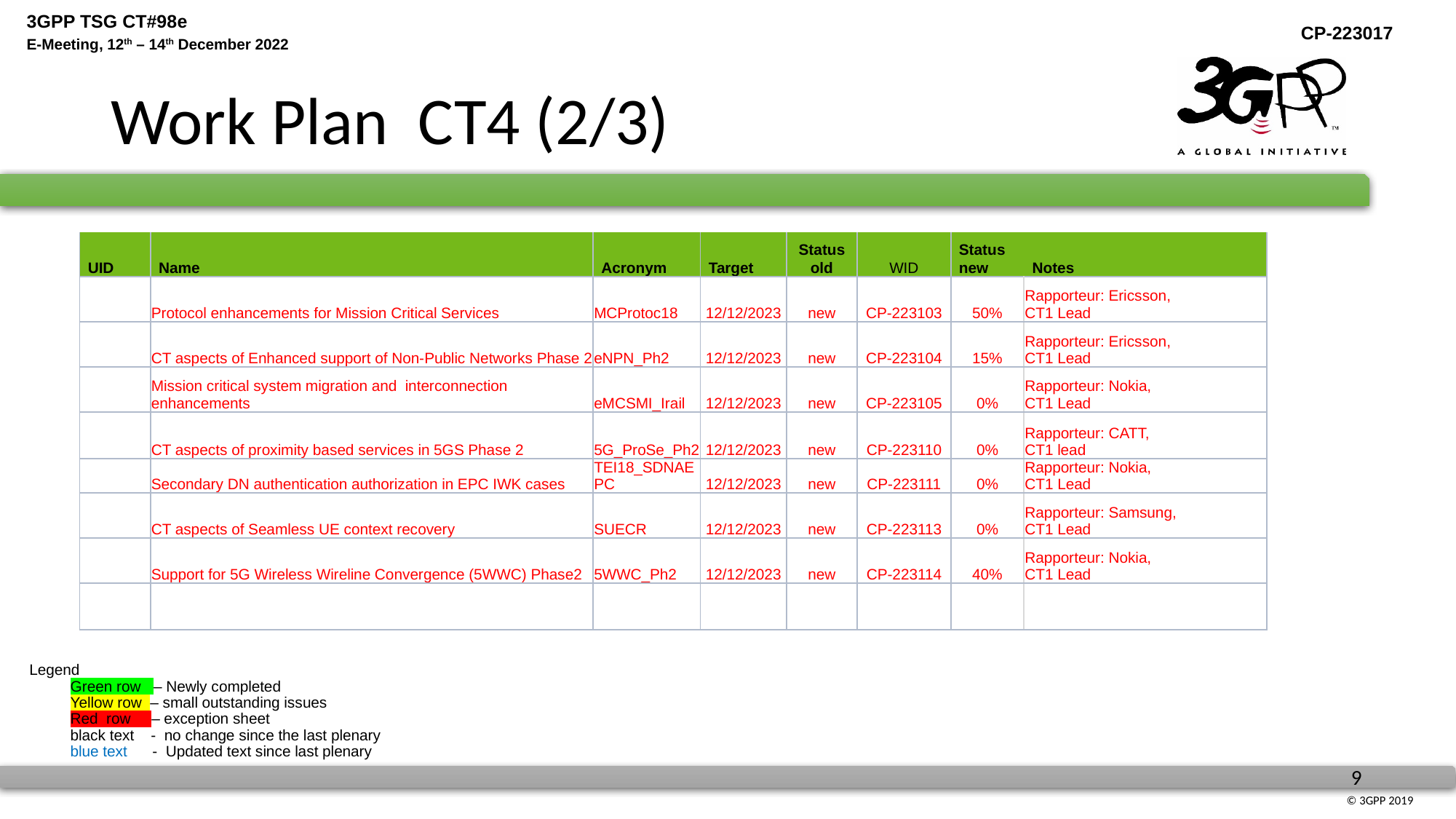

# Work Plan  CT4 (2/3)
| UID | Name | Acronym | Target | Status old | WID | Status new | Notes |
| --- | --- | --- | --- | --- | --- | --- | --- |
|  | Protocol enhancements for Mission Critical Services | MCProtoc18 | 12/12/2023 | new | CP-223103 | 50% | Rapporteur: Ericsson, CT1 Lead |
|  | CT aspects of Enhanced support of Non-Public Networks Phase 2 | eNPN\_Ph2 | 12/12/2023 | new | CP-223104 | 15% | Rapporteur: Ericsson, CT1 Lead |
|  | Mission critical system migration and interconnection enhancements | eMCSMI\_Irail | 12/12/2023 | new | CP-223105 | 0% | Rapporteur: Nokia, CT1 Lead |
|  | CT aspects of proximity based services in 5GS Phase 2 | 5G\_ProSe\_Ph2 | 12/12/2023 | new | CP-223110 | 0% | Rapporteur: CATT, CT1 lead |
|  | Secondary DN authentication authorization in EPC IWK cases | TEI18\_SDNAEPC | 12/12/2023 | new | CP-223111 | 0% | Rapporteur: Nokia, CT1 Lead |
|  | CT aspects of Seamless UE context recovery | SUECR | 12/12/2023 | new | CP-223113 | 0% | Rapporteur: Samsung, CT1 Lead |
|  | Support for 5G Wireless Wireline Convergence (5WWC) Phase2 | 5WWC\_Ph2 | 12/12/2023 | new | CP-223114 | 40% | Rapporteur: Nokia, CT1 Lead |
|  |  |  |  |  |  |  |  |
Legend
Green row   – Newly completed
	Yellow row  – small outstanding issues
Red  row     – exception sheet
	black text    -  no change since the last plenary
	blue text      -  Updated text since last plenary